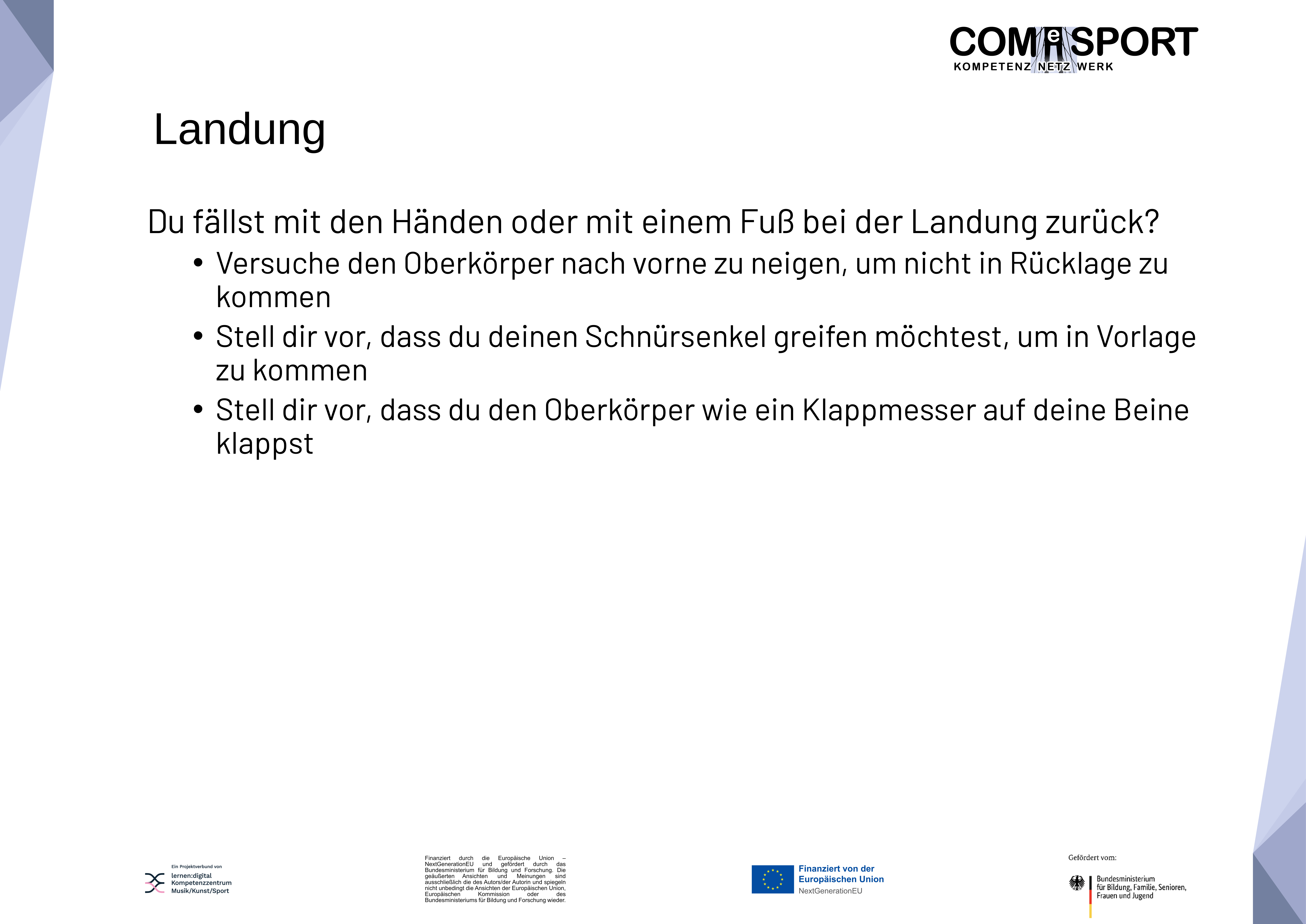

Landung
Du fällst mit den Händen oder mit einem Fuß bei der Landung zurück?
Versuche den Oberkörper nach vorne zu neigen, um nicht in Rücklage zu kommen
Stell dir vor, dass du deinen Schnürsenkel greifen möchtest, um in Vorlage zu kommen
Stell dir vor, dass du den Oberkörper wie ein Klappmesser auf deine Beine klappst